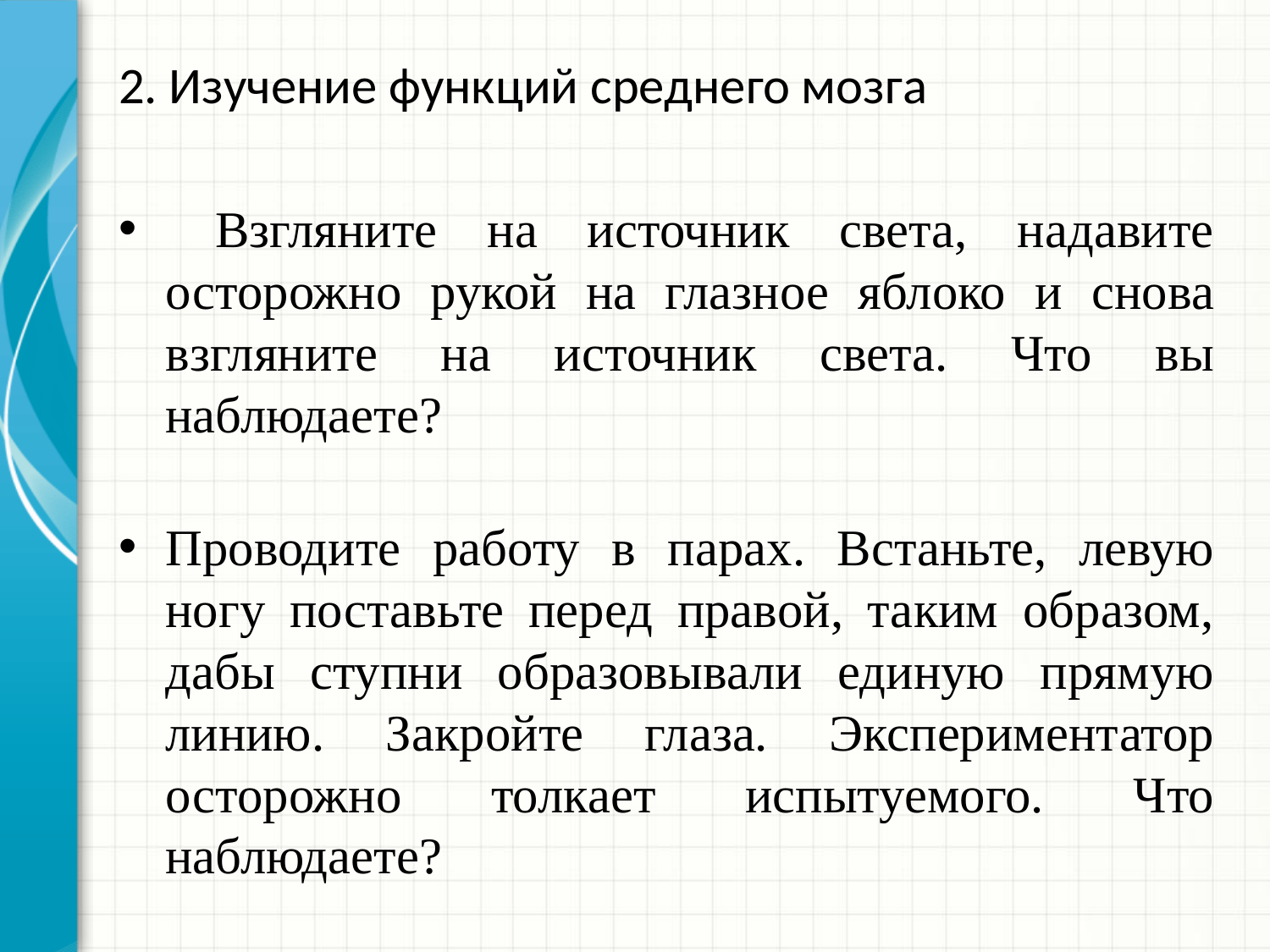

2. Изучение функций среднего мозга

 Взгляните на источник света, надавите осторожно рукой на глазное яблоко и снова взгляните на источник света. Что вы наблюдаете?
Проводите работу в парах. Встаньте, левую ногу поставьте перед правой, таким образом, дабы ступни образовывали единую прямую линию. Закройте глаза. Экспериментатор осторожно толкает испытуемого. Что наблюдаете?